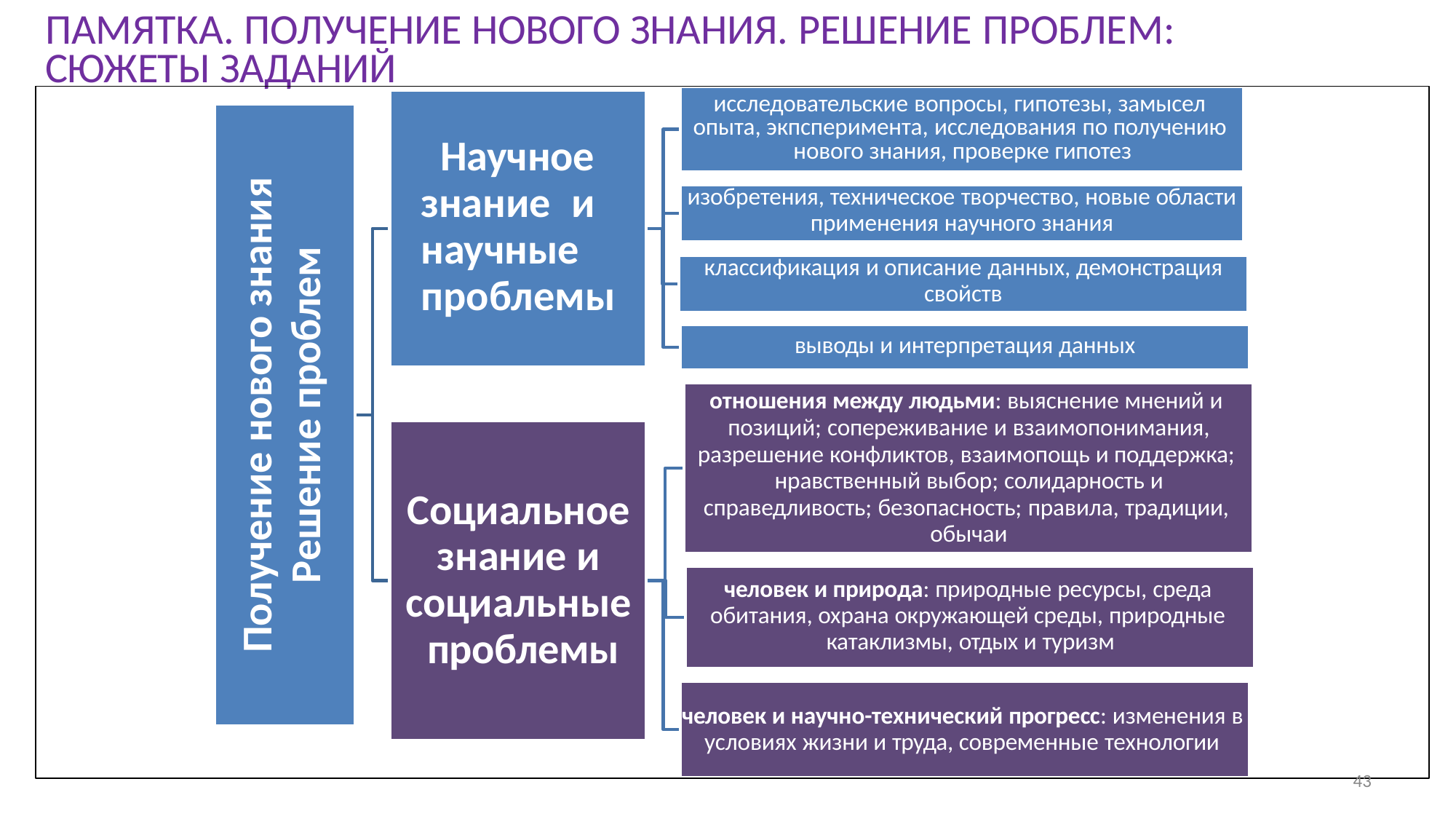

# ПАМЯТКА. ПОЛУЧЕНИЕ НОВОГО ЗНАНИЯ. РЕШЕНИЕ ПРОБЛЕМ:
СЮЖЕТЫ ЗАДАНИЙ

исследовательские вопросы, гипотезы, замысел  опыта, экпсперимента, исследования по получению  нового знания, проверке гипотез

Научное  знание и  научные  проблемы

Получение нового знания
Решение проблем

изобретения, техническое творчество, новые области
применения научного знания

классификация и описание данных, демонстрация
свойств

выводы и интерпретация данных

отношения между людьми: выяснение мнений и  позиций; сопереживание и взаимопонимания,
разрешение конфликтов, взаимопощь и поддержка;  нравственный выбор; солидарность и
справедливость; безопасность; правила, традиции,  обычаи

Социальное  знание и  социальные  проблемы

человек и природа: природные ресурсы, среда  обитания, охрана окружающей среды, природные  катаклизмы, отдых и туризм

человек и научно-технический прогресс: изменения в  условиях жизни и труда, современные технологии
43